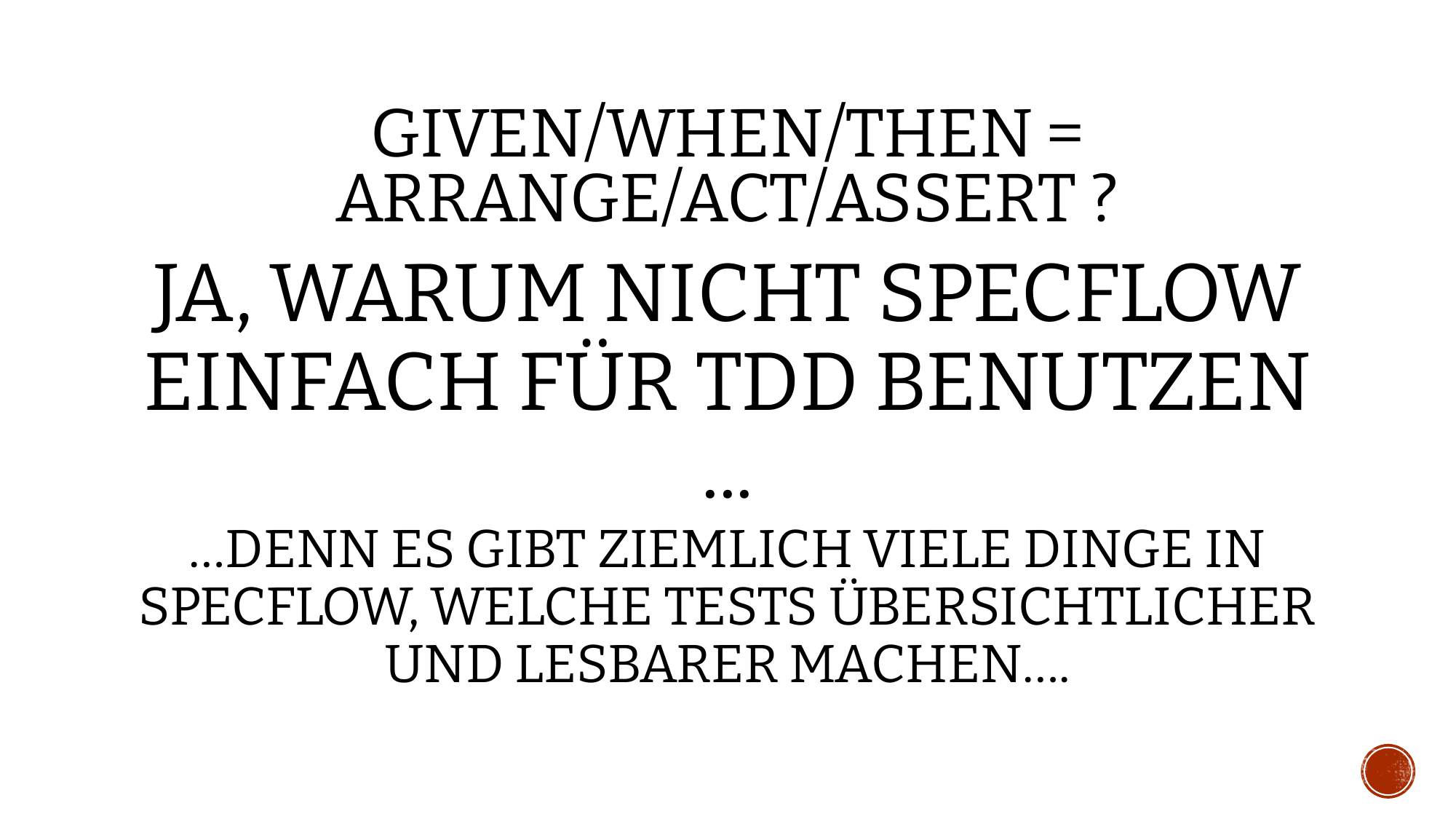

GIVEN/WHEN/THEN = ARRANGE/ACT/ASSERT ?
# Ja, warum nicht SPECFLOW einfach für TDD benutzen ...
…Denn es gibt ziemlich viele Dinge in Specflow, welche Tests übersichtlicher und lesbarer machen….